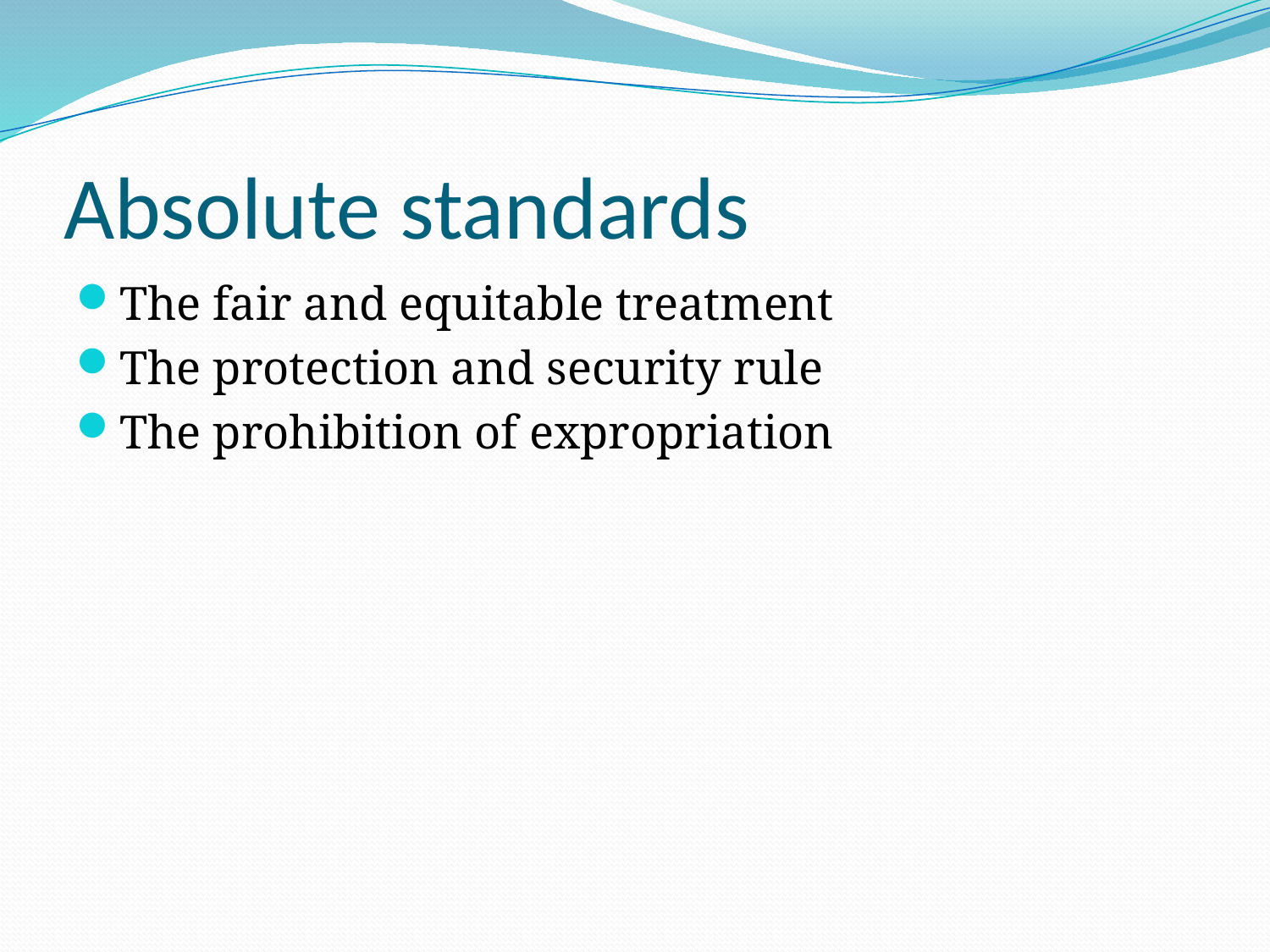

# Absolute standards
The fair and equitable treatment
The protection and security rule
The prohibition of expropriation